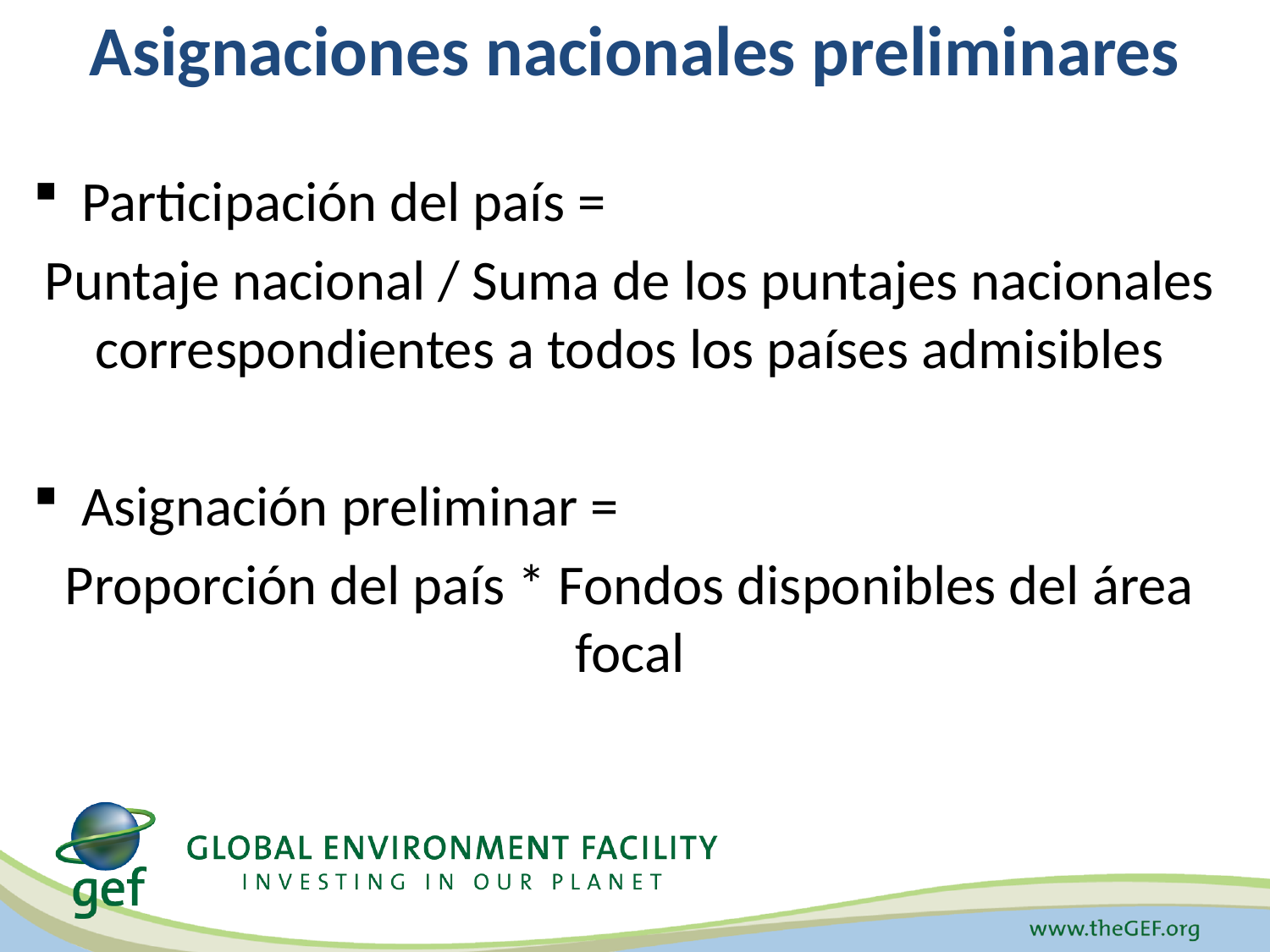

# Asignaciones nacionales preliminares
Participación del país =
Puntaje nacional / Suma de los puntajes nacionales correspondientes a todos los países admisibles

Asignación preliminar =
Proporción del país * Fondos disponibles del área focal